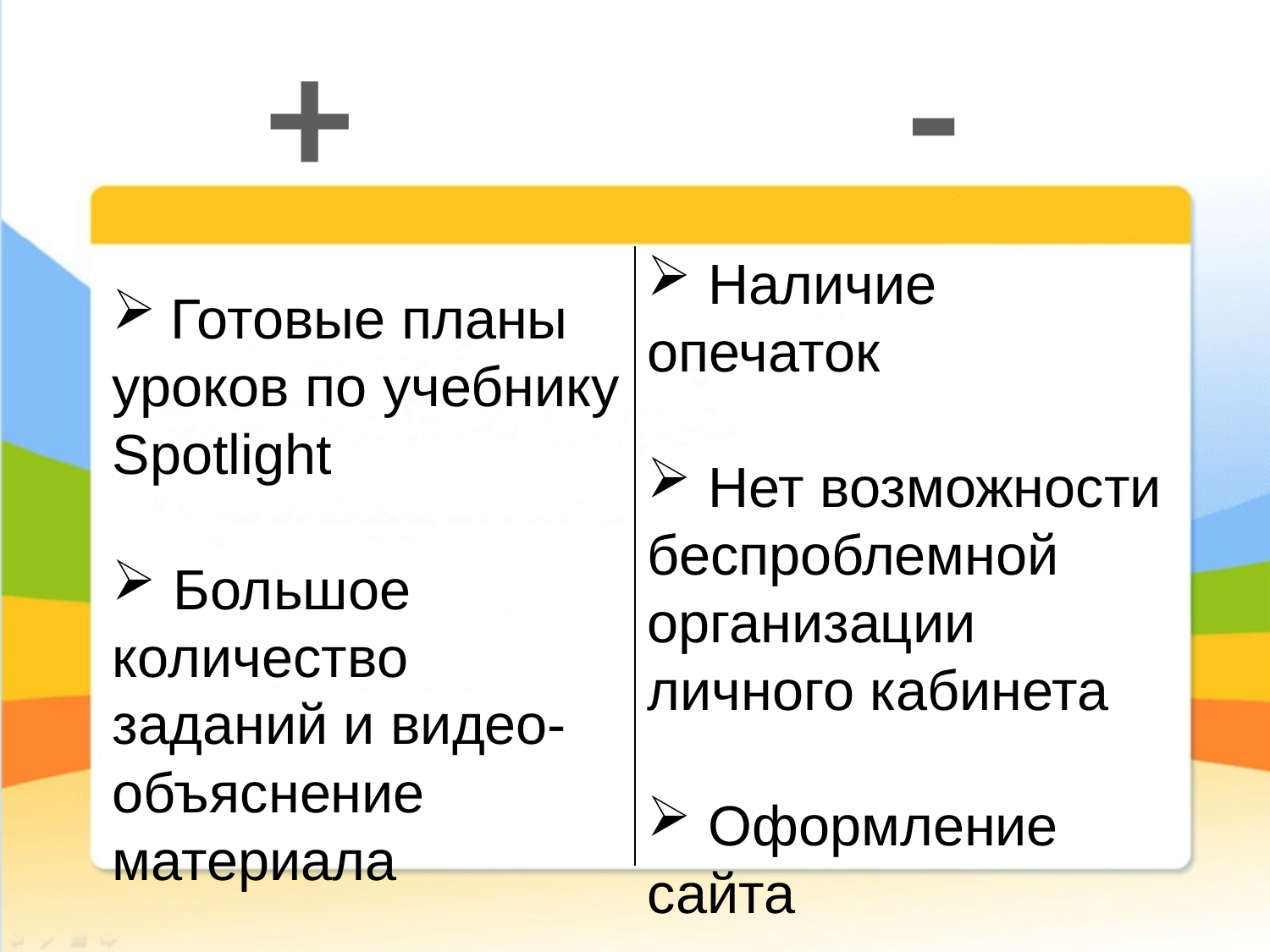

+
-
 Наличие опечаток

 Нет возможности беспроблемной организации личного кабинета

 Оформление сайта
 Готовые планы уроков по учебнику Spotlight

 Большое количество заданий и видео-объяснение материала